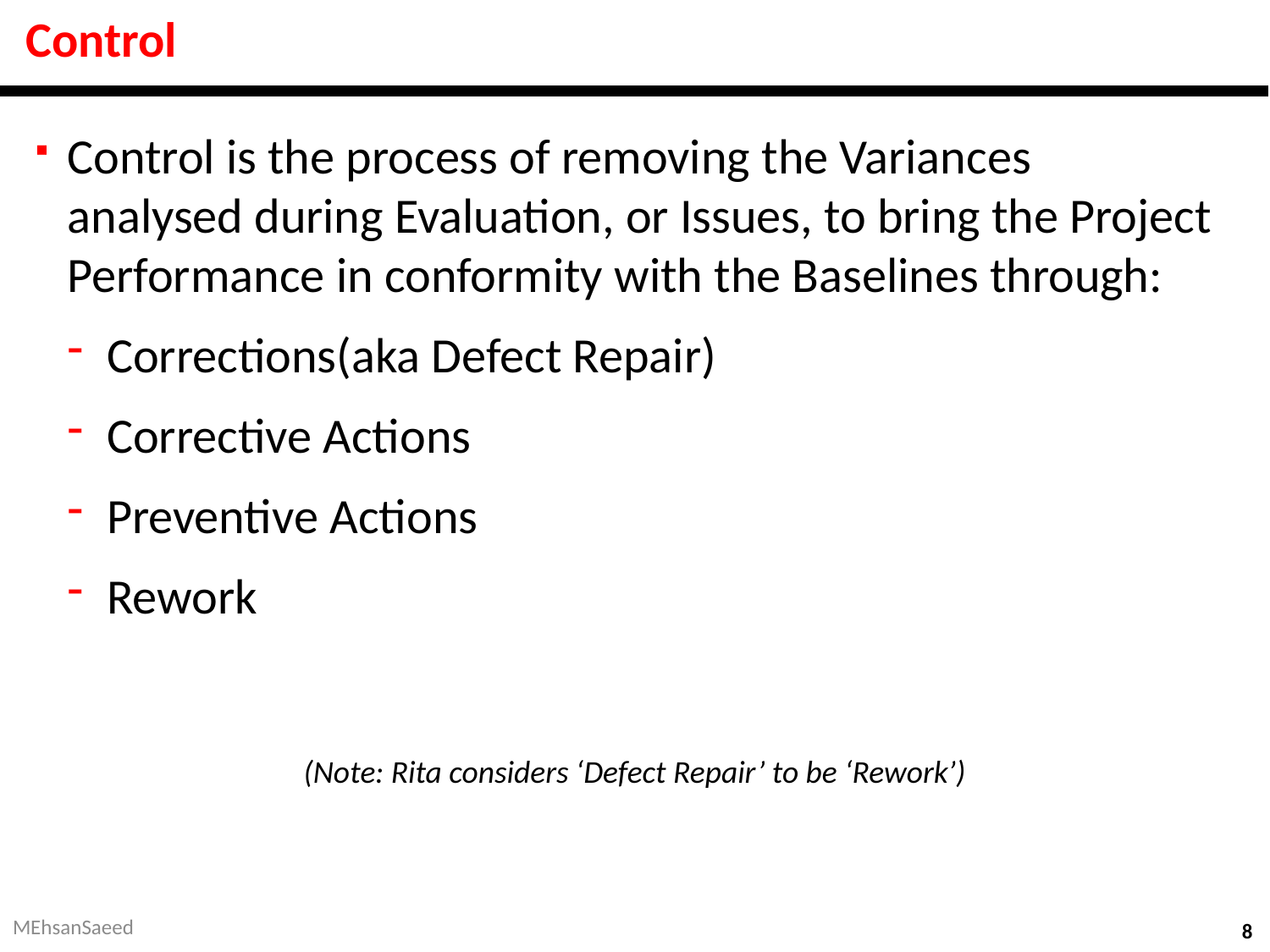

# Control
Control is the process of removing the Variances analysed during Evaluation, or Issues, to bring the Project Performance in conformity with the Baselines through:
Corrections(aka Defect Repair)
Corrective Actions
Preventive Actions
Rework
(Note: Rita considers ‘Defect Repair’ to be ‘Rework’)
MEhsanSaeed
8